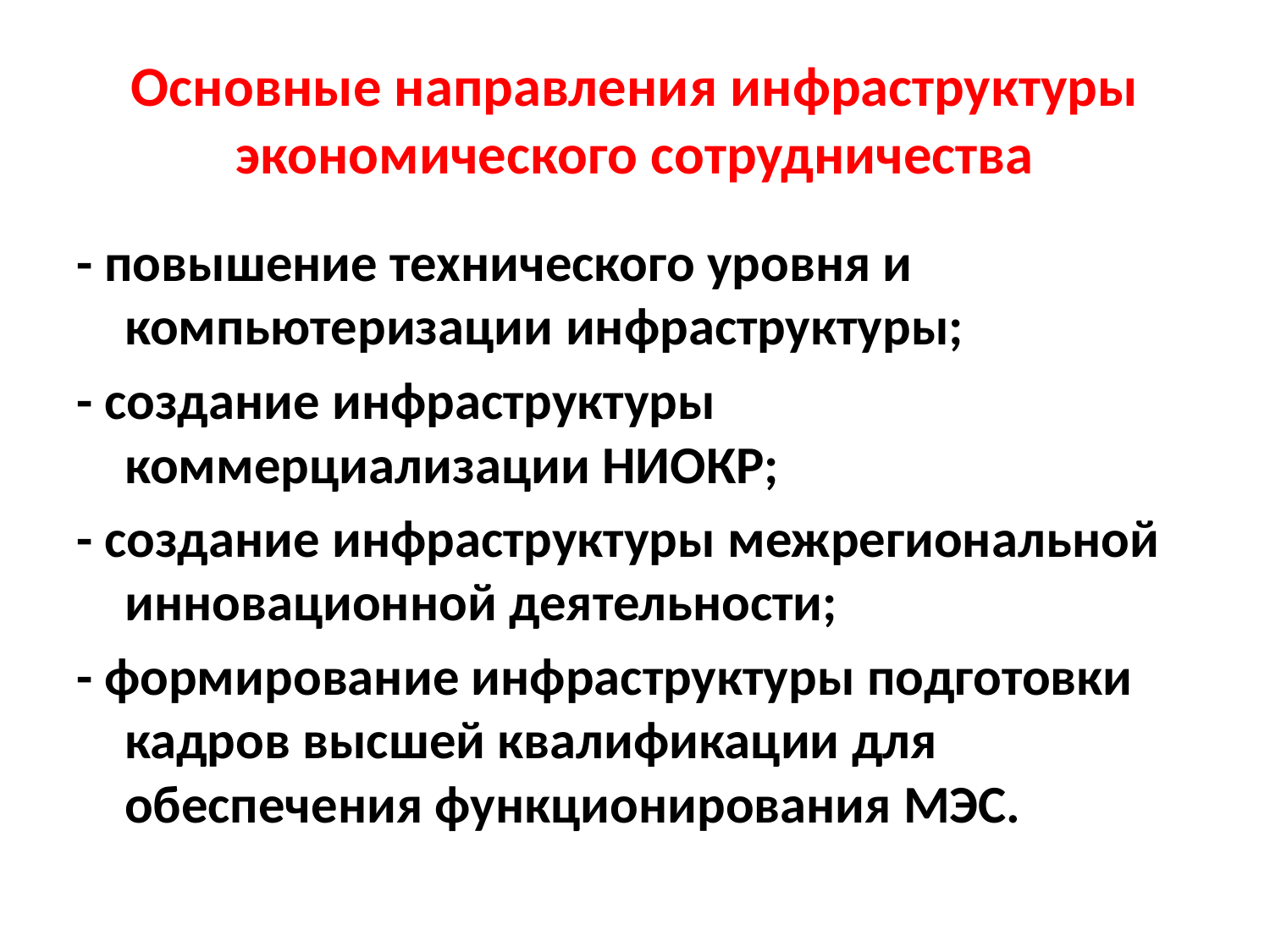

# Основные направления инфраструктуры экономического сотрудничества
- повышение технического уровня и компьютеризации инфраструктуры;
- создание инфраструктуры коммерциализации НИОКР;
- создание инфраструктуры межрегиональной инновационной деятельности;
- формирование инфраструктуры подготовки кадров высшей квалификации для обеспечения функционирования МЭС.